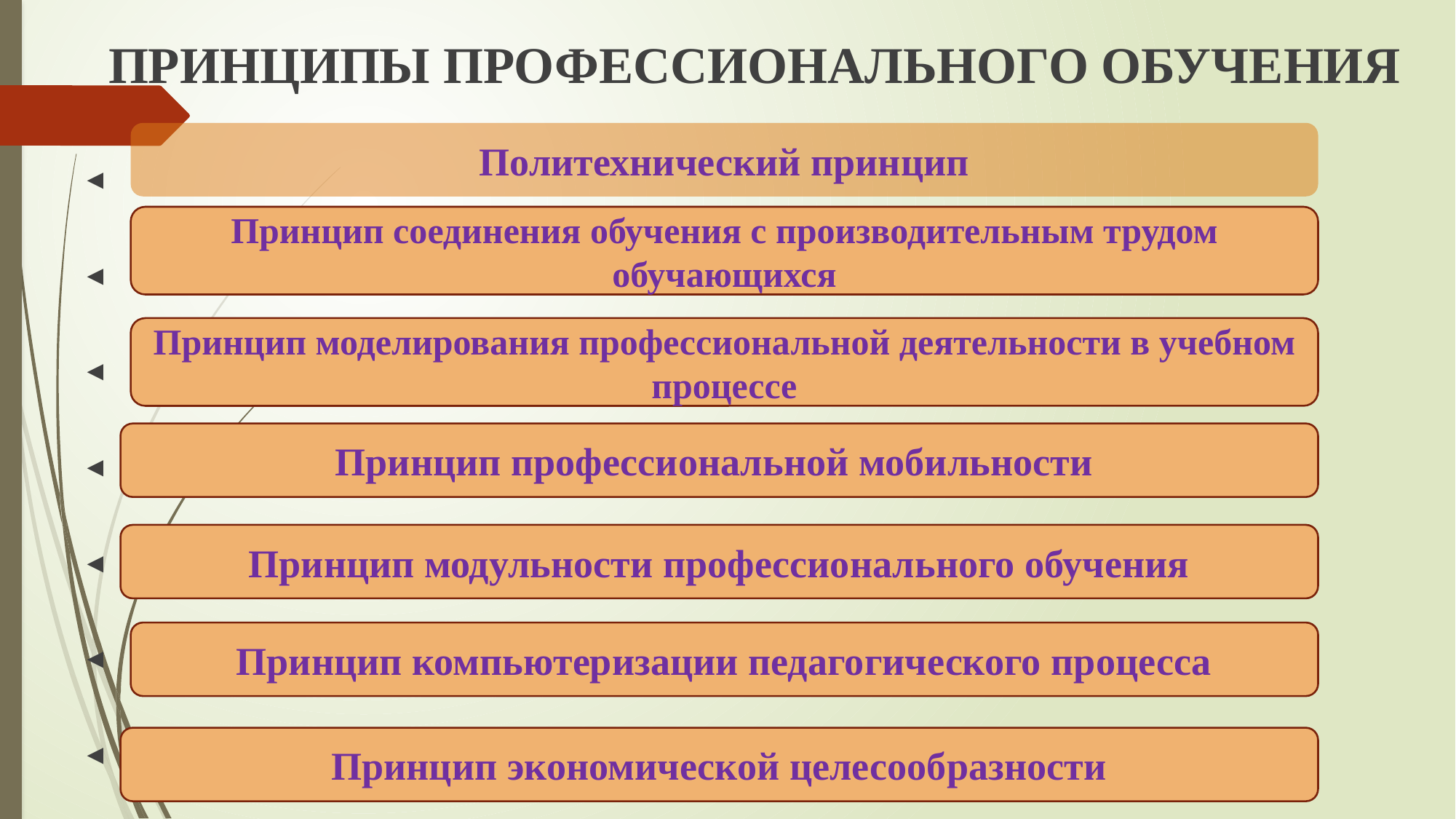

ПРИНЦИПЫ ПРОФЕССИОНАЛЬНОГО ОБУЧЕНИЯ
Политехнический принцип
◄

◄

◄

◄

◄

◄

◄
Принцип соединения обучения с производительным трудом обучающихся
Принцип моделирования профессиональной деятельности в учебном процессе
Принцип профессиональной мобильности
Принцип модульности профессионального обучения
Принцип компьютеризации педагогического процесса
Принцип экономической целесообразности